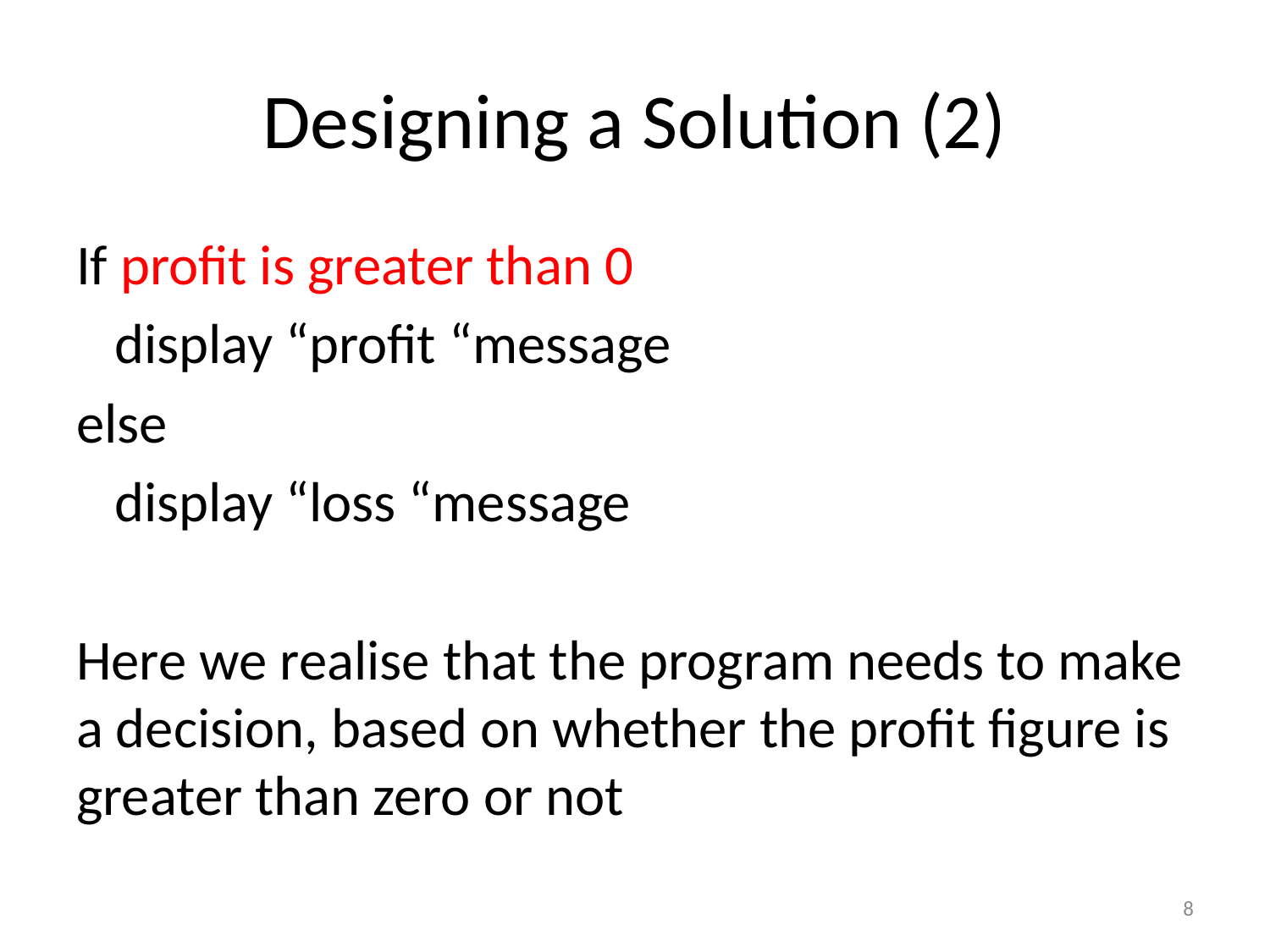

# Designing a Solution (2)
If profit is greater than 0
   display “profit “message
else
   display “loss “message

Here we realise that the program needs to make a decision, based on whether the profit figure is greater than zero or not
8